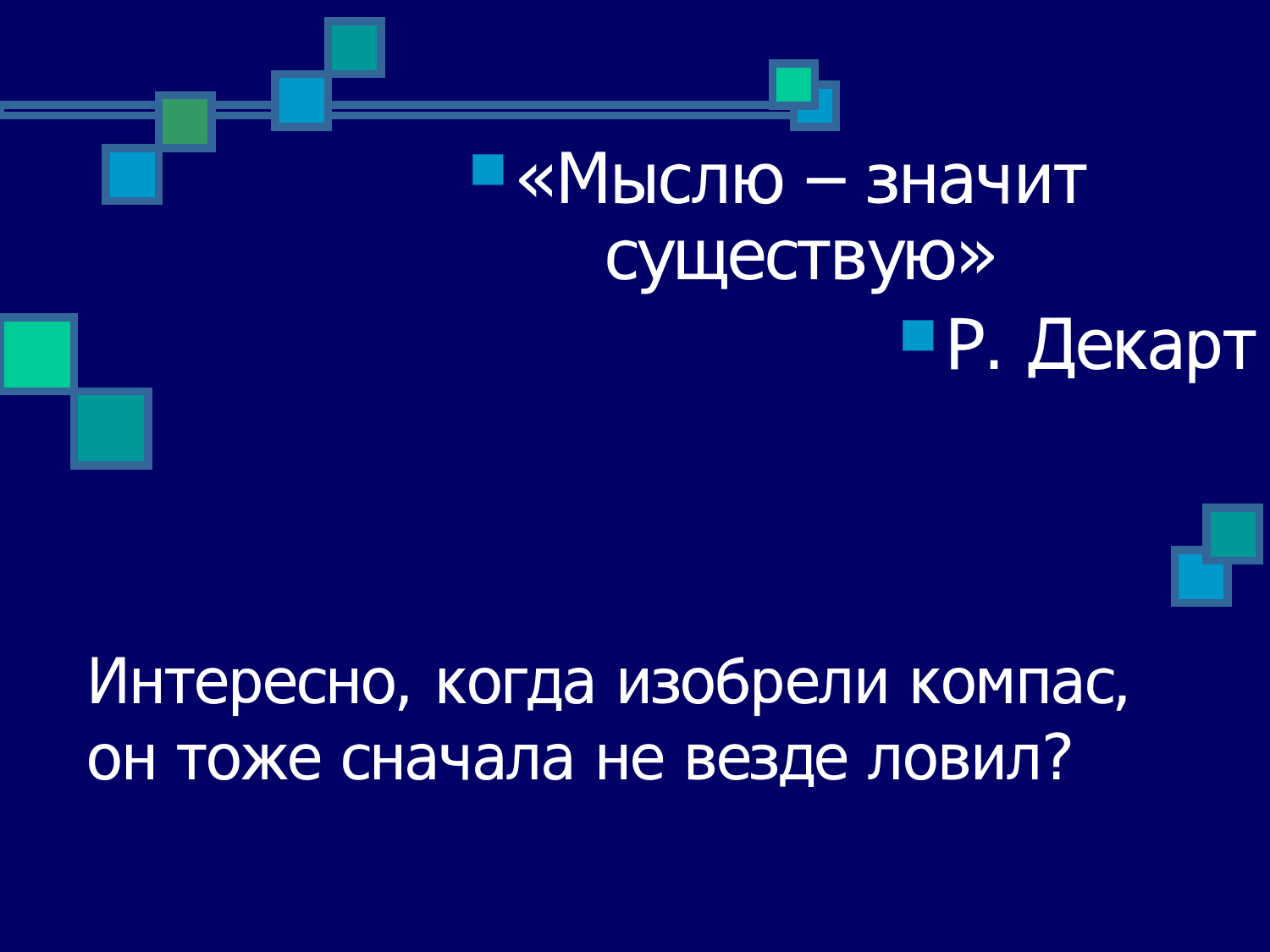

«Мыслю – значит существую»
Р. Декарт
# Интересно, когда изобрели компас, он тоже сначала не везде ловил?